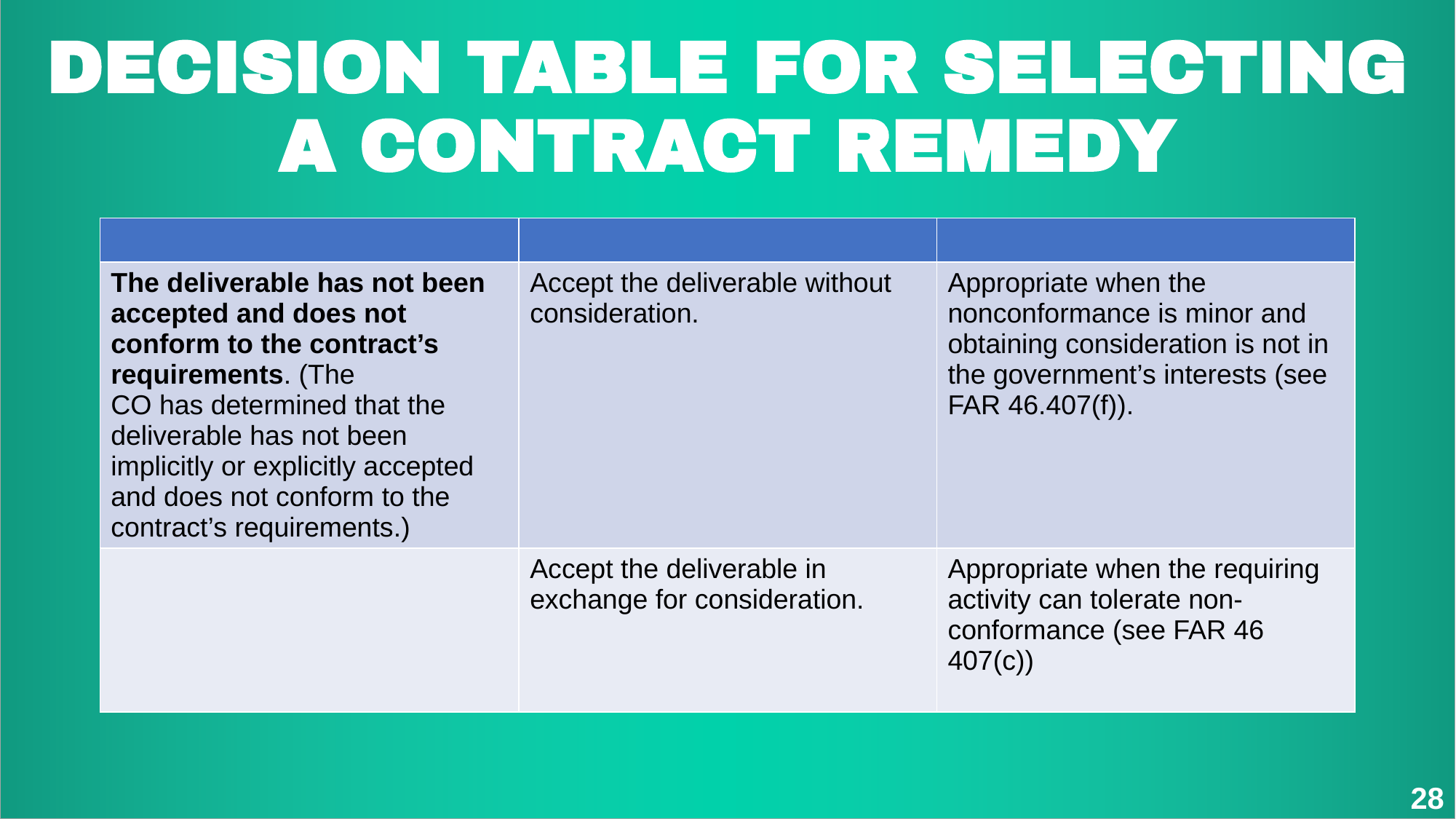

DECISION TABLE FOR SELECTING A CONTRACT REMEDY
|  |  |  |
| --- | --- | --- |
| The deliverable has not been accepted and does not conform to the contract’s requirements. (The CO has determined that the deliverable has not been implicitly or explicitly accepted and does not conform to the contract’s requirements.) | Accept the deliverable without consideration. | Appropriate when the nonconformance is minor and obtaining consideration is not in the government’s interests (see FAR 46.407(f)). |
|  | Accept the deliverable in exchange for consideration. | Appropriate when the requiring activity can tolerate non-conformance (see FAR 46 407(c)) |
28